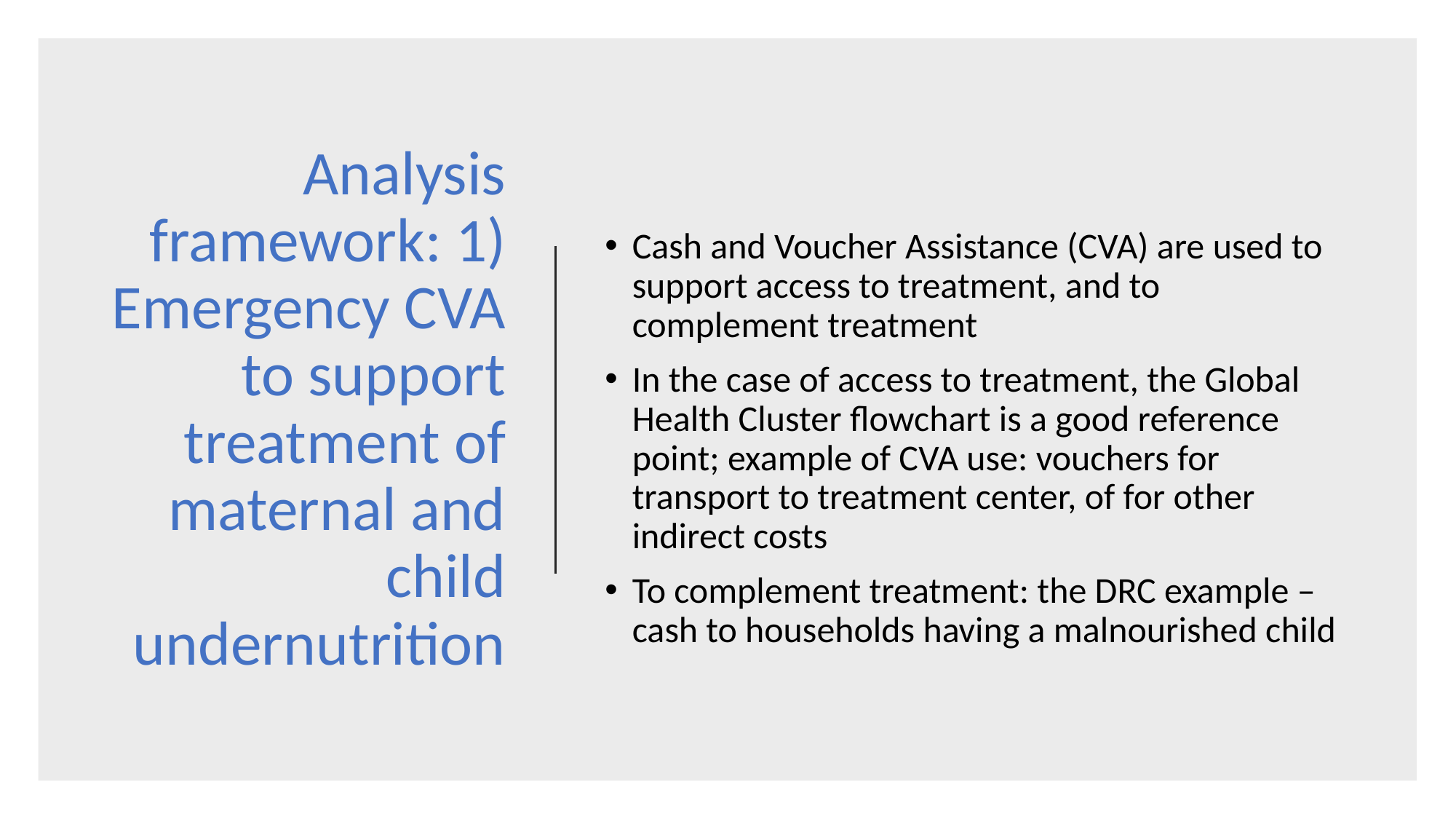

# Analysis framework: 1) Emergency CVA to support treatment of maternal and child undernutrition

Cash and Voucher Assistance (CVA) are used to support access to treatment, and to complement treatment
In the case of access to treatment, the Global Health Cluster flowchart is a good reference point; example of CVA use: vouchers for transport to treatment center, of for other indirect costs
To complement treatment: the DRC example – cash to households having a malnourished child